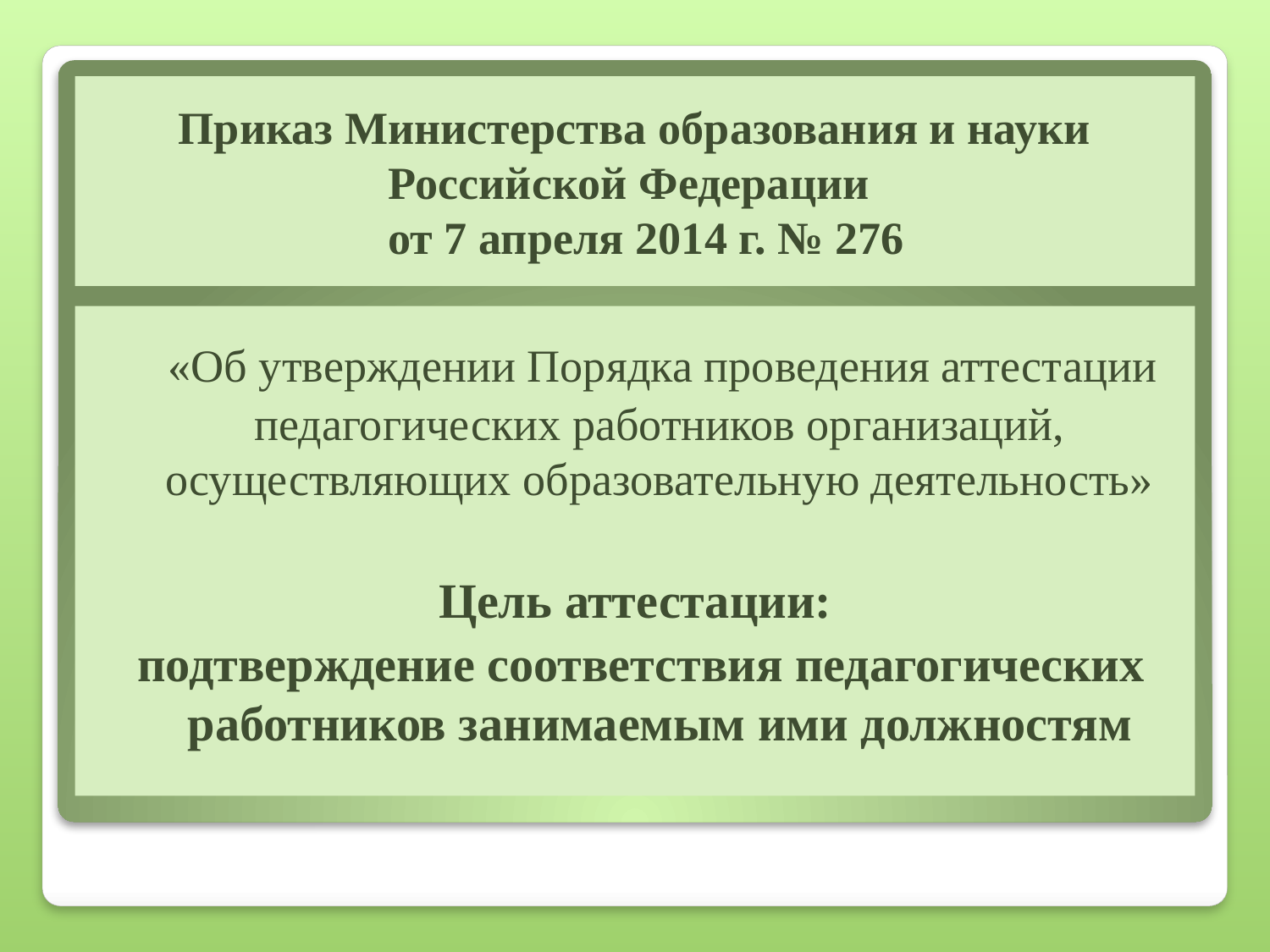

# Приказ Министерства образования и науки Российской Федерации от 7 апреля 2014 г. № 276
   «Об утверждении Порядка проведения аттестации педагогических работников организаций, осуществляющих образовательную деятельность»

Цель аттестации:
подтверждение соответствия педагогических работников занимаемым ими должностям